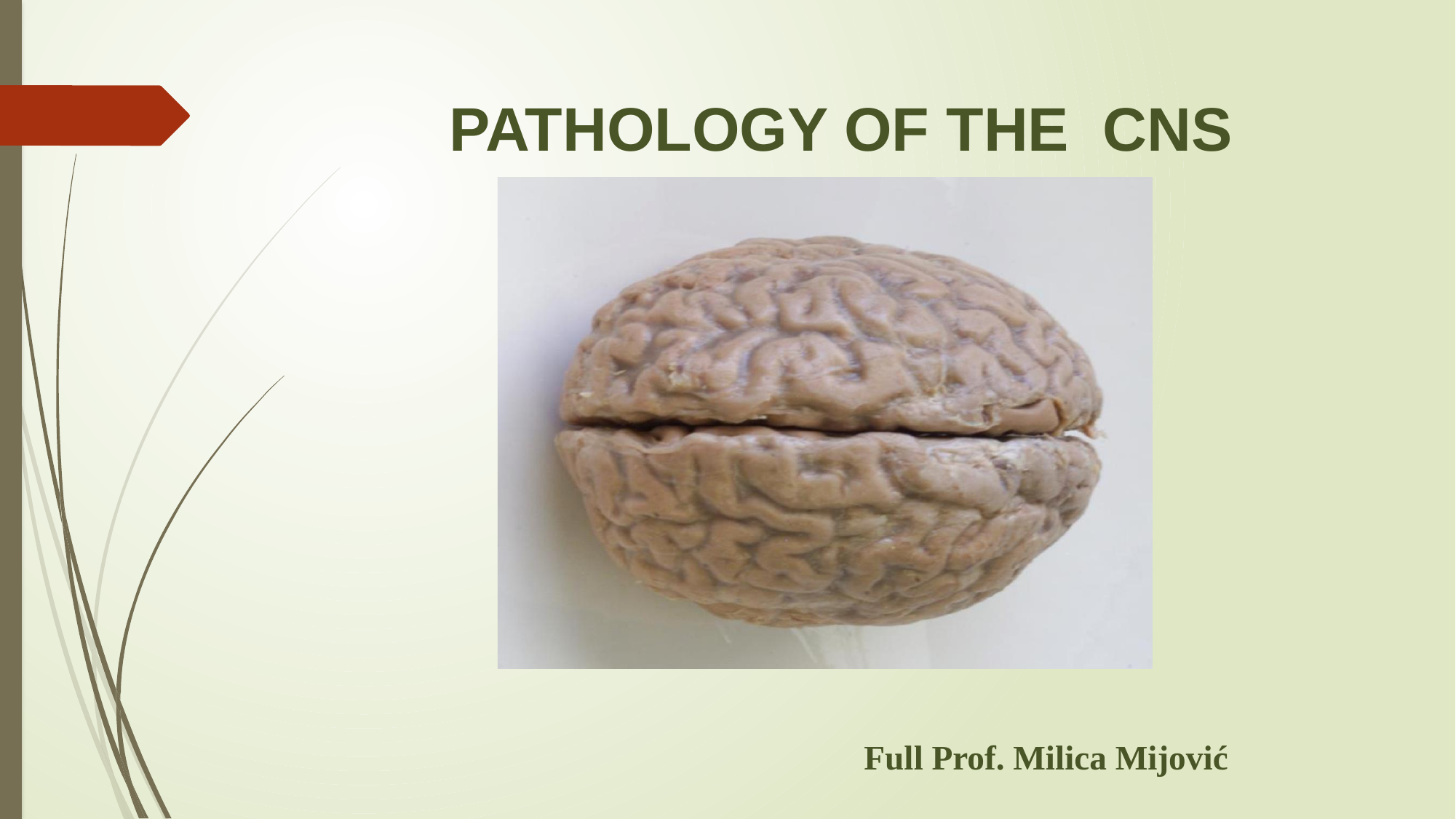

PATHOLOGY OF THE  CNS

                                                Full Prof. Milica Mijović